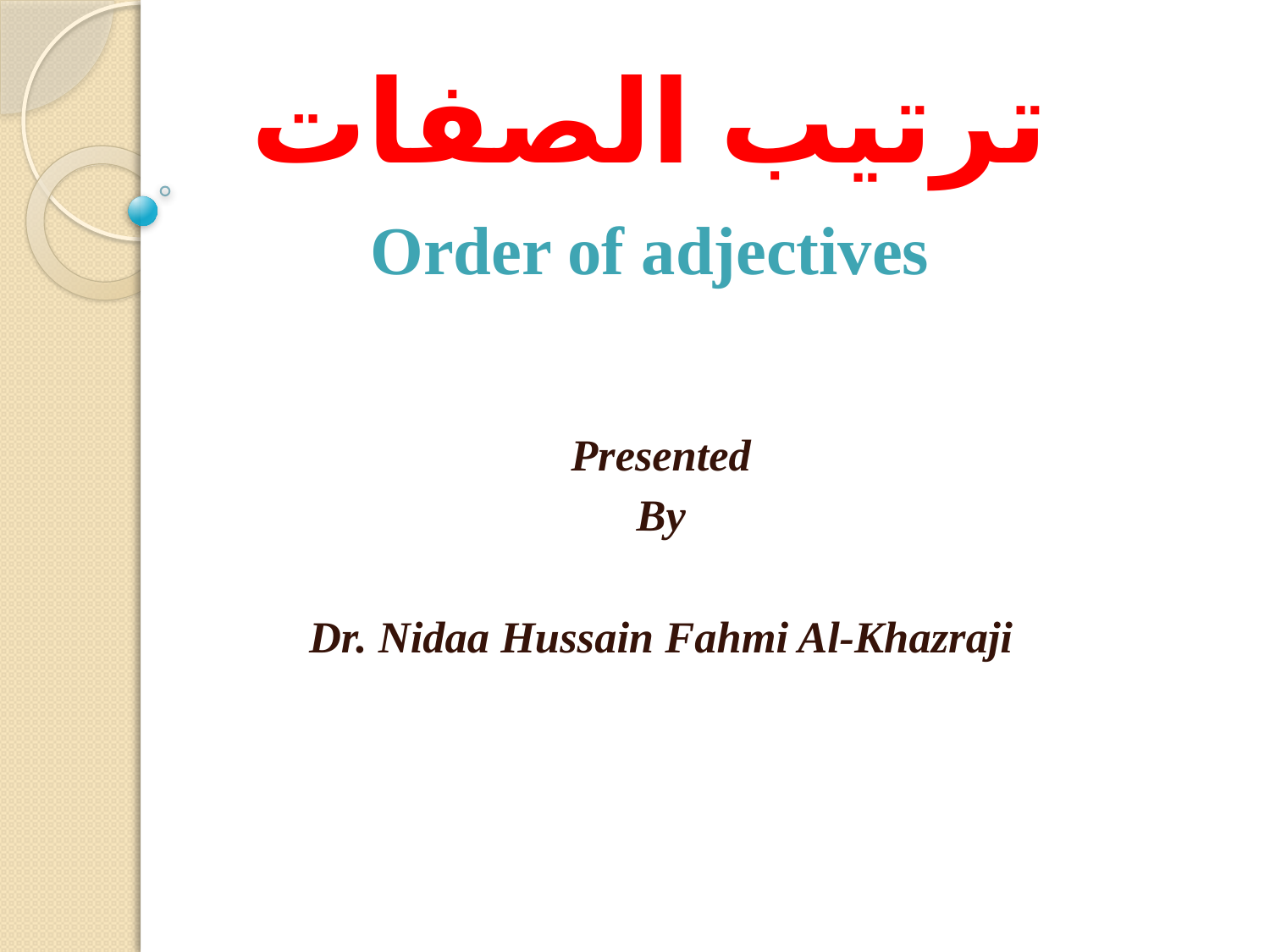

# ترتيب الصفات Order of adjectives
Presented
By

Dr. Nidaa Hussain Fahmi Al-Khazraji